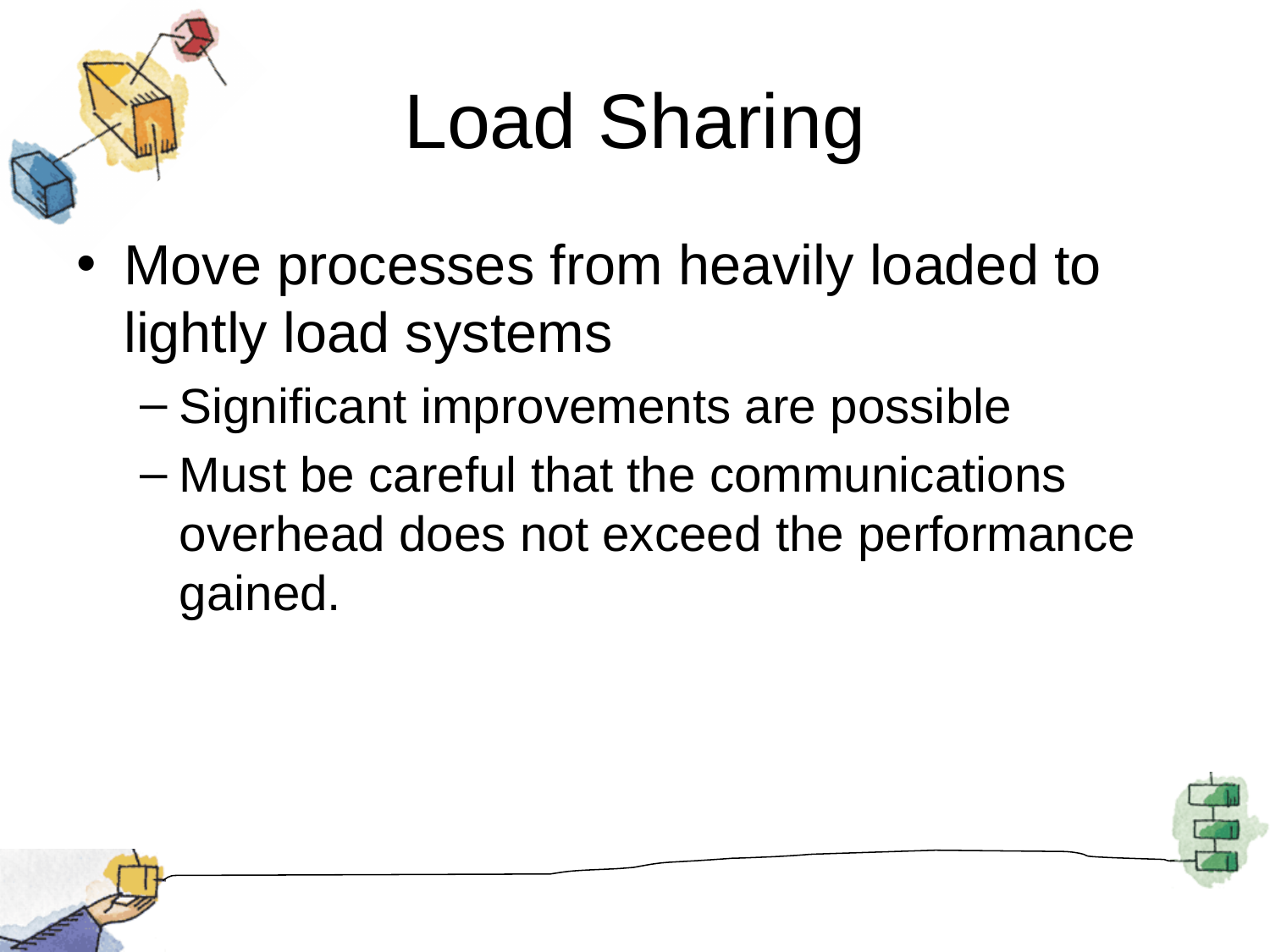

# Load Sharing
Move processes from heavily loaded to lightly load systems
Significant improvements are possible
Must be careful that the communications overhead does not exceed the performance gained.